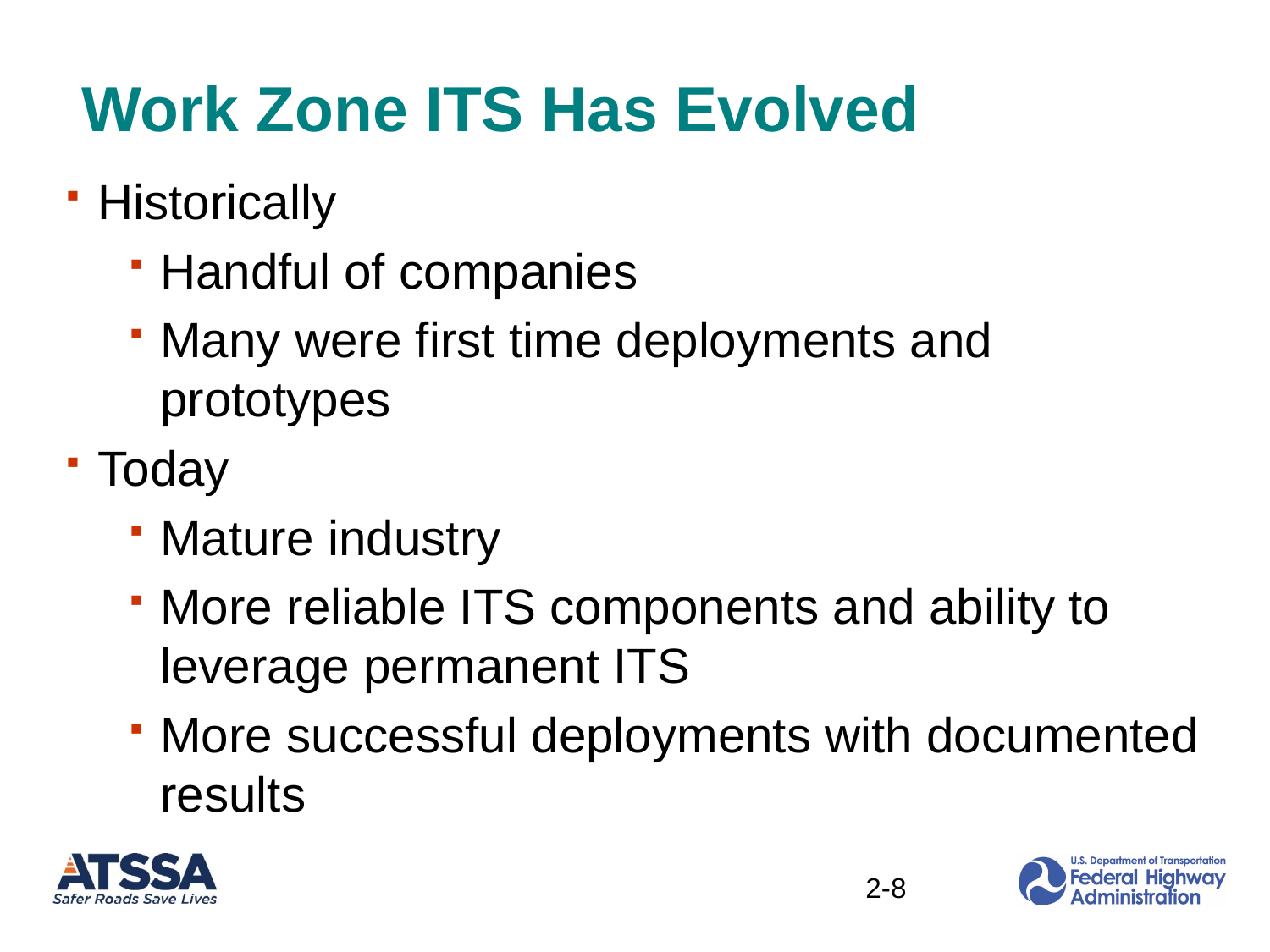

# Work Zone ITS Has Evolved
Historically
Handful of companies
Many were first time deployments and prototypes
Today
Mature industry
More reliable ITS components and ability to leverage permanent ITS
More successful deployments with documented results